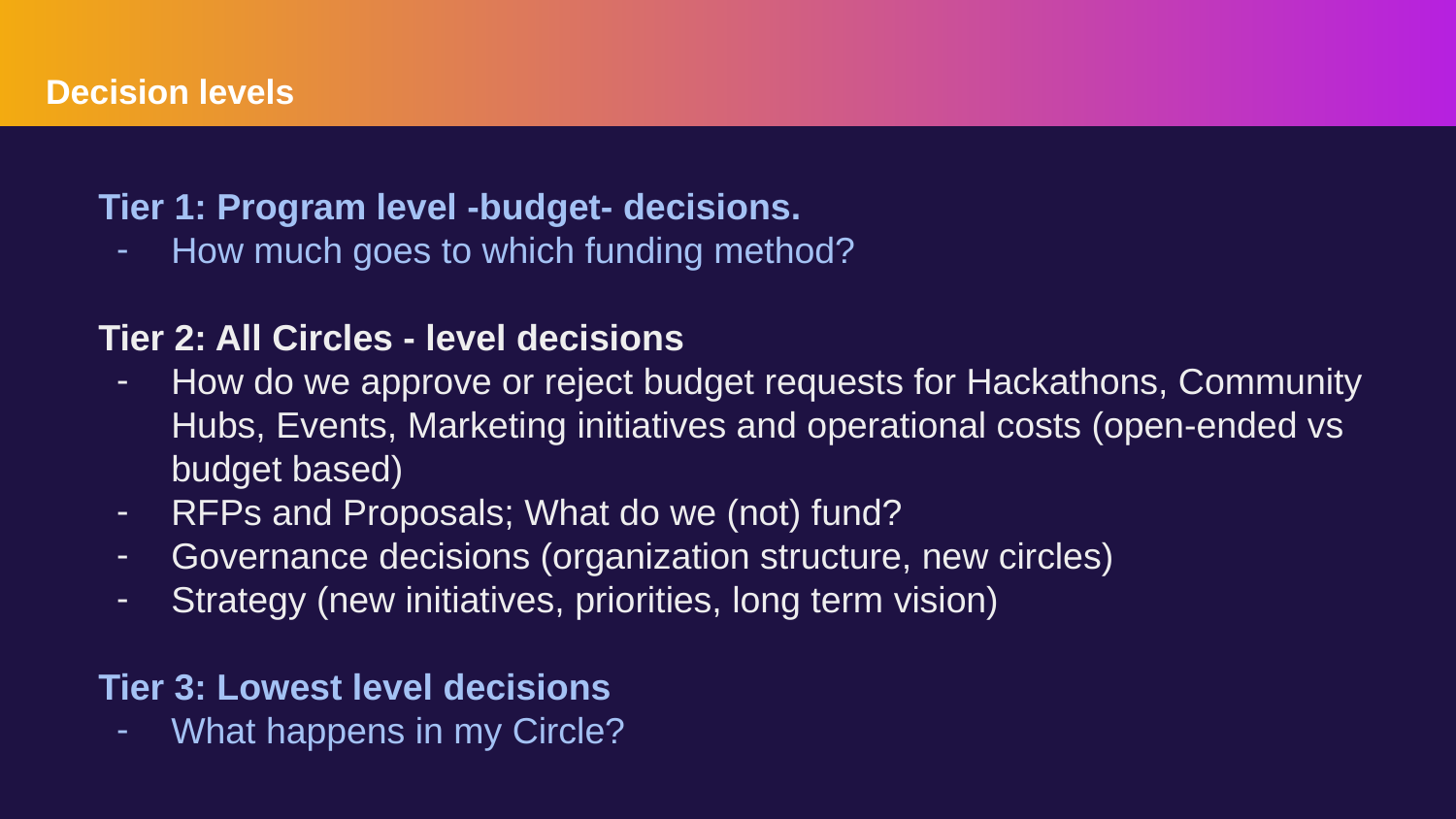

# Decision levels
Tier 1: Program level -budget- decisions.
How much goes to which funding method?

Tier 2: All Circles - level decisions
How do we approve or reject budget requests for Hackathons, Community Hubs, Events, Marketing initiatives and operational costs (open-ended vs budget based)
RFPs and Proposals; What do we (not) fund?
Governance decisions (organization structure, new circles)
Strategy (new initiatives, priorities, long term vision)

Tier 3: Lowest level decisions
What happens in my Circle?